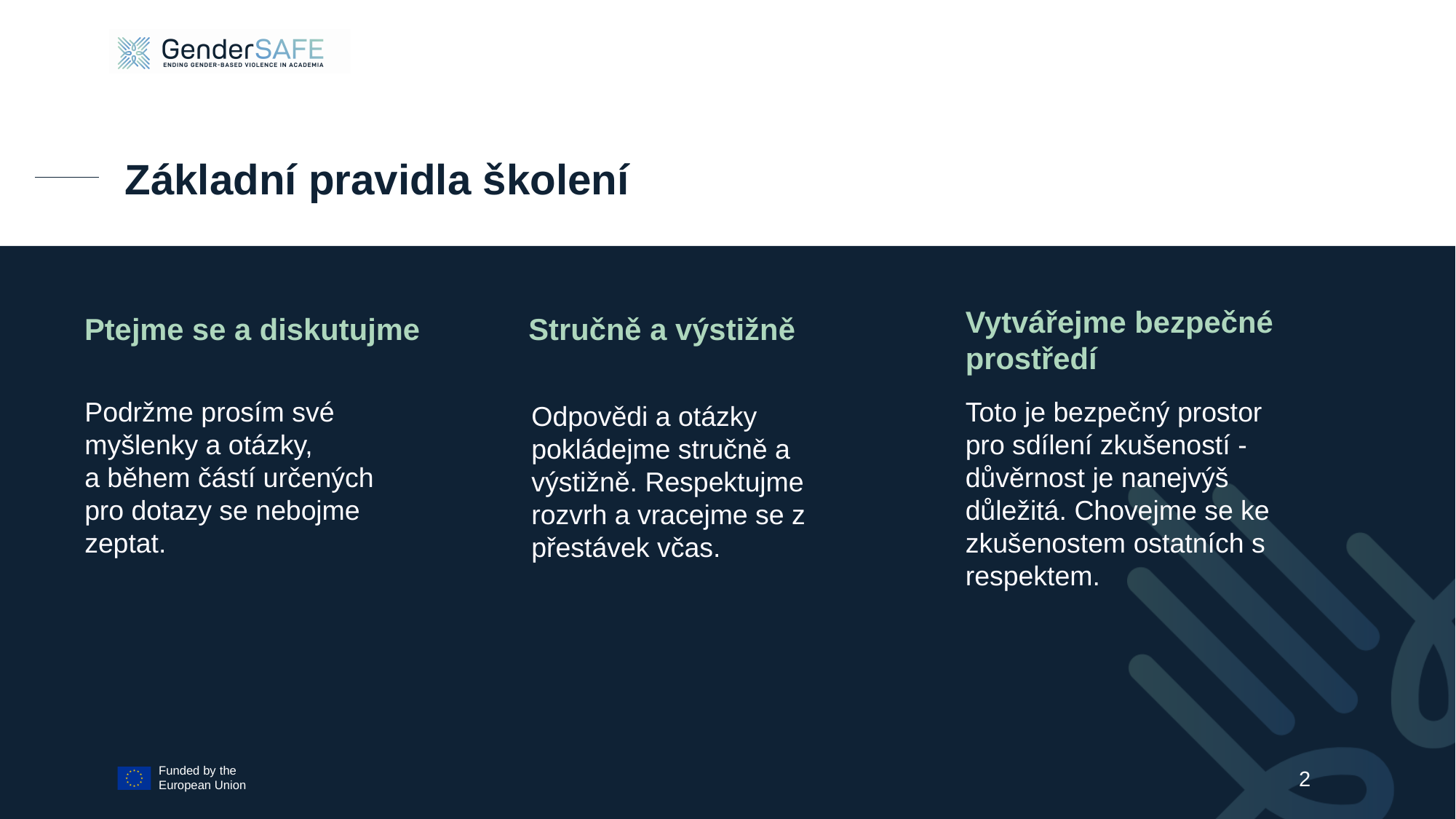

Základní pravidla školení
Vytvářejme bezpečné prostředí
Ptejme se a diskutujme
Stručně a výstižně
Podržme prosím své myšlenky a otázky, a během částí určených pro dotazy se nebojme zeptat.
Toto je bezpečný prostor pro sdílení zkušeností - důvěrnost je nanejvýš důležitá. Chovejme se ke zkušenostem ostatních s respektem.
Odpovědi a otázky pokládejme stručně a výstižně. Respektujme rozvrh a vracejme se z přestávek včas.